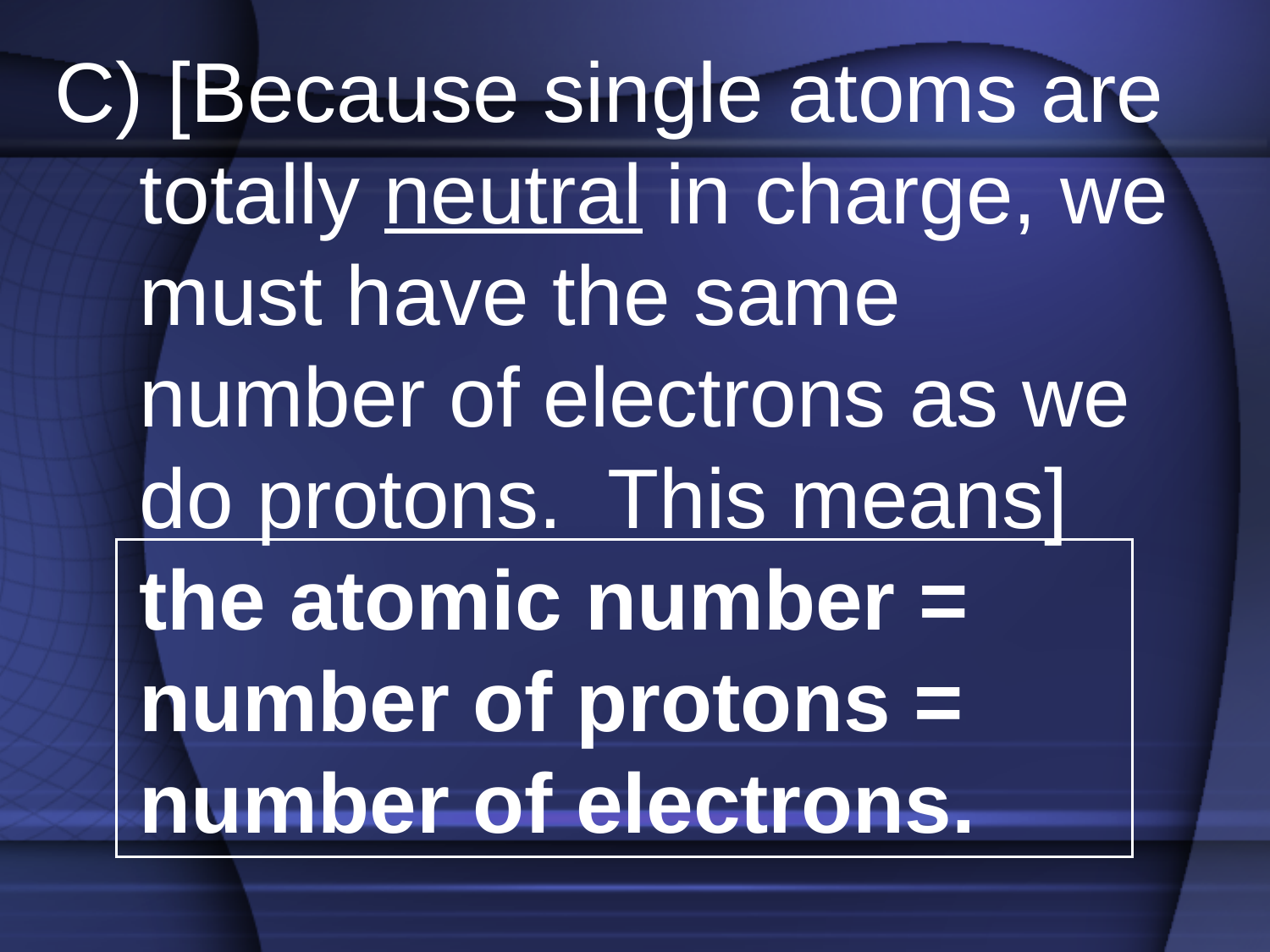

C) [Because single atoms are totally neutral in charge, we must have the same number of electrons as we do protons.  This means] the atomic number = number of protons = number of electrons.